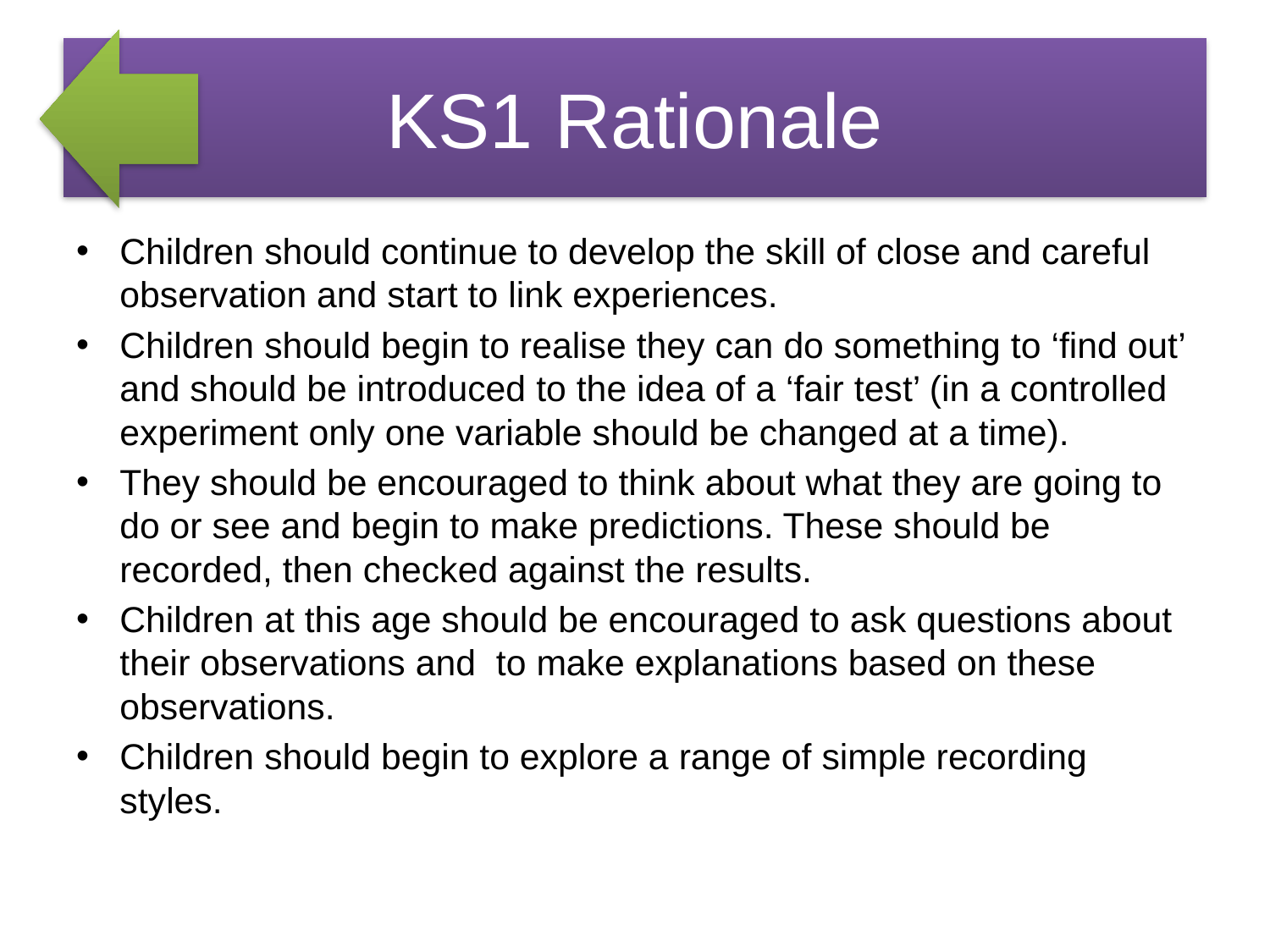

# KS1 Rationale
Children should continue to develop the skill of close and careful observation and start to link experiences.
Children should begin to realise they can do something to ‘find out’ and should be introduced to the idea of a ‘fair test’ (in a controlled experiment only one variable should be changed at a time).
They should be encouraged to think about what they are going to do or see and begin to make predictions. These should be recorded, then checked against the results.
Children at this age should be encouraged to ask questions about their observations and  to make explanations based on these observations.
Children should begin to explore a range of simple recording styles.